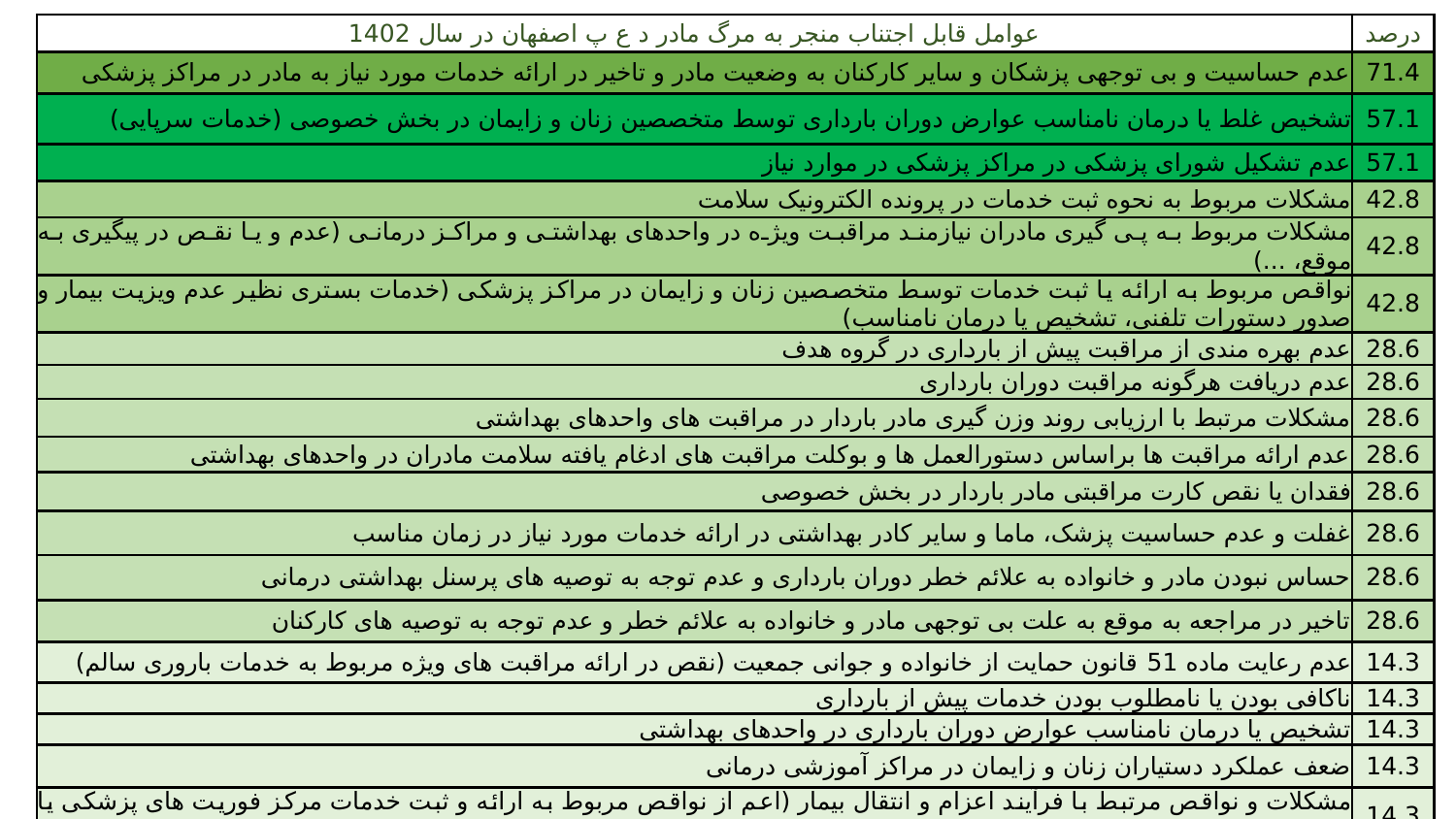

| عوامل قابل اجتناب منجر به مرگ مادر د ع پ اصفهان در سال 1402 | درصد |
| --- | --- |
| عدم حساسیت و بی توجهی پزشکان و سایر کارکنان به وضعیت مادر و تاخیر در ارائه خدمات مورد نیاز به مادر در مراکز پزشکی | 71.4 |
| تشخیص غلط یا درمان نامناسب عوارض دوران بارداری توسط متخصصین زنان و زایمان در بخش خصوصی (خدمات سرپایی) | 57.1 |
| عدم تشکیل شورای پزشکی در مراکز پزشکی در موارد نیاز | 57.1 |
| مشکلات مربوط به نحوه ثبت خدمات در پرونده الکترونیک سلامت | 42.8 |
| مشکلات مربوط به پی گیری مادران نیازمند مراقبت ویژه در واحدهای بهداشتی و مراکز درمانی (عدم و یا نقص در پیگیری به موقع، ...) | 42.8 |
| نواقص مربوط به ارائه یا ثبت خدمات توسط متخصصین زنان و زایمان در مراکز پزشکی (خدمات بستری نظیر عدم ویزیت بیمار و صدور دستورات تلفنی، تشخیص یا درمان نامناسب) | 42.8 |
| عدم بهره مندی از مراقبت پیش از بارداری در گروه هدف | 28.6 |
| عدم دریافت هرگونه مراقبت دوران بارداری | 28.6 |
| مشکلات مرتبط با ارزیابی روند وزن گیری مادر باردار در مراقبت های واحدهای بهداشتی | 28.6 |
| عدم ارائه مراقبت ها براساس دستورالعمل ها و بوکلت مراقبت های ادغام یافته سلامت مادران در واحدهای بهداشتی | 28.6 |
| فقدان یا نقص کارت مراقبتی مادر باردار در بخش خصوصی | 28.6 |
| غفلت و عدم حساسیت پزشک، ماما و سایر کادر بهداشتی در ارائه خدمات مورد نیاز در زمان مناسب | 28.6 |
| حساس نبودن مادر و خانواده به علائم خطر دوران بارداری و عدم توجه به توصیه های پرسنل بهداشتی درمانی | 28.6 |
| تاخیر در مراجعه به موقع به علت بی توجهی مادر و خانواده به علائم خطر و عدم توجه به توصیه های کارکنان | 28.6 |
| عدم رعایت ماده 51 قانون حمایت از خانواده و جوانی جمعیت (نقص در ارائه مراقبت های ویژه مربوط به خدمات باروری سالم) | 14.3 |
| ناکافی بودن یا نامطلوب بودن خدمات پیش از بارداری | 14.3 |
| تشخیص یا درمان نامناسب عوارض دوران بارداری در واحدهای بهداشتی | 14.3 |
| ضعف عملکرد دستیاران زنان و زایمان در مراکز آموزشی درمانی | 14.3 |
| مشکلات و نواقص مرتبط با فرآیند اعزام و انتقال بیمار (اعم از نواقص مربوط به ارائه و ثبت خدمات مرکز فوریت های پزشکی یا شرایط اعزام مادر) | 14.3 |